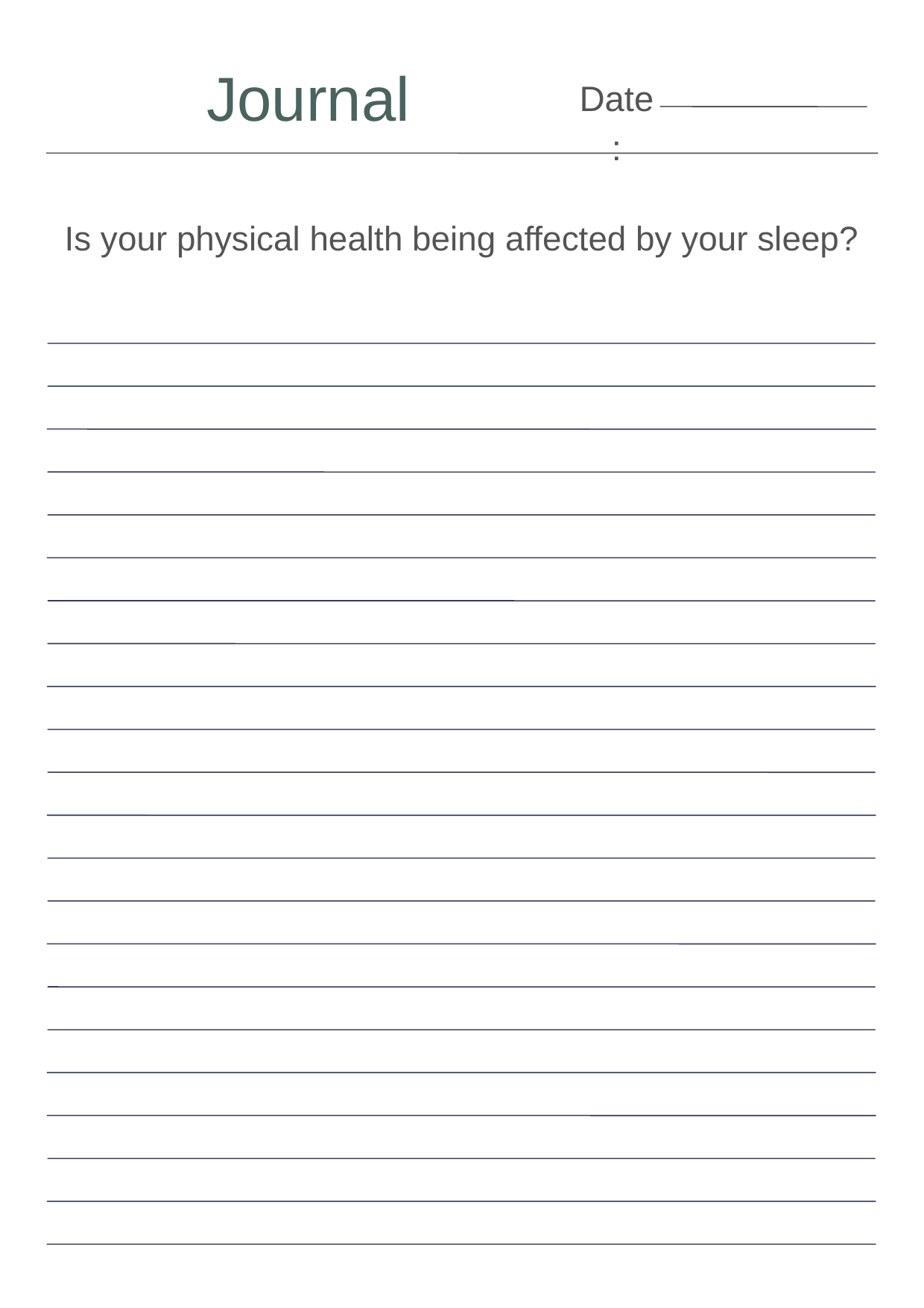

Journal
Date:

Is your physical health being affected by your sleep?